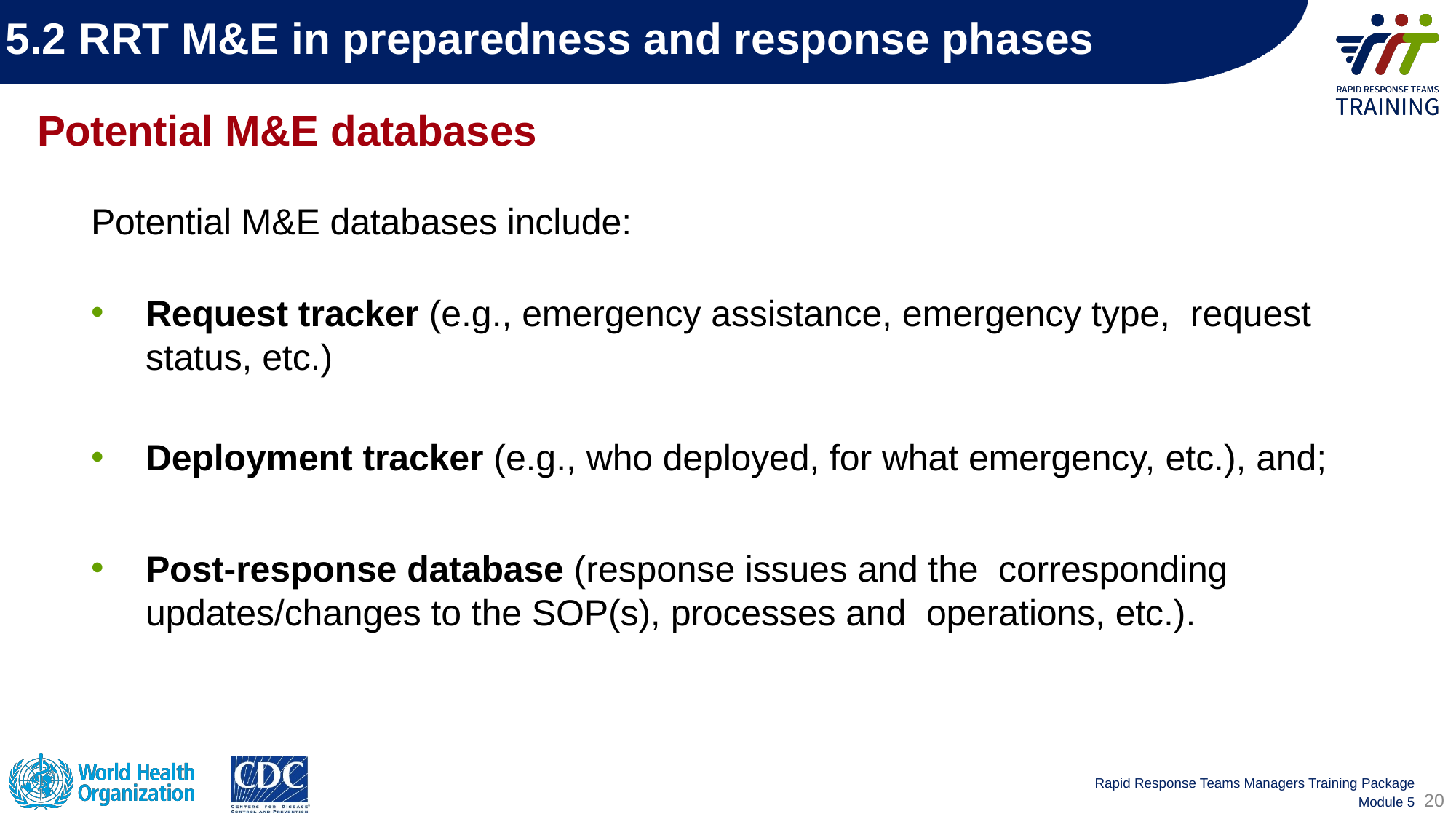

5.2 RRT M&E in preparedness and response phases
Potential M&E databases
Potential M&E databases include:

Request tracker (e.g., emergency assistance, emergency type,  request status, etc.)

Deployment tracker (e.g., who deployed, for what emergency, etc.), and;

Post-response database (response issues and the  corresponding updates/changes to the SOP(s), processes and  operations, etc.).
20